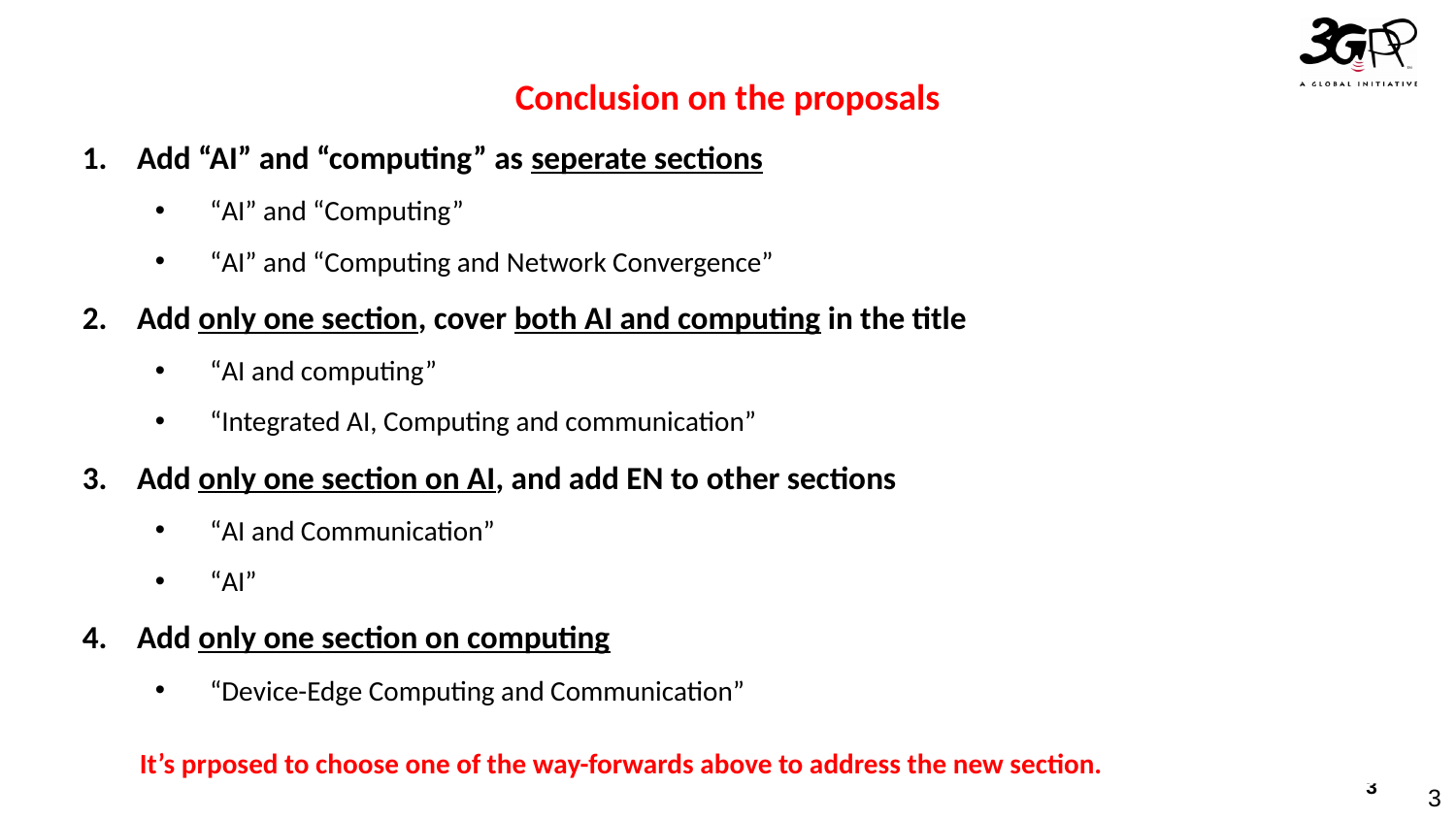

Conclusion on the proposals
Add “AI” and “computing” as seperate sections
“AI” and “Computing”
“AI” and “Computing and Network Convergence”
Add only one section, cover both AI and computing in the title
“AI and computing”
“Integrated AI, Computing and communication”
Add only one section on AI, and add EN to other sections
“AI and Communication”
“AI”
Add only one section on computing
“Device-Edge Computing and Communication”

It’s prposed to choose one of the way-forwards above to address the new section.